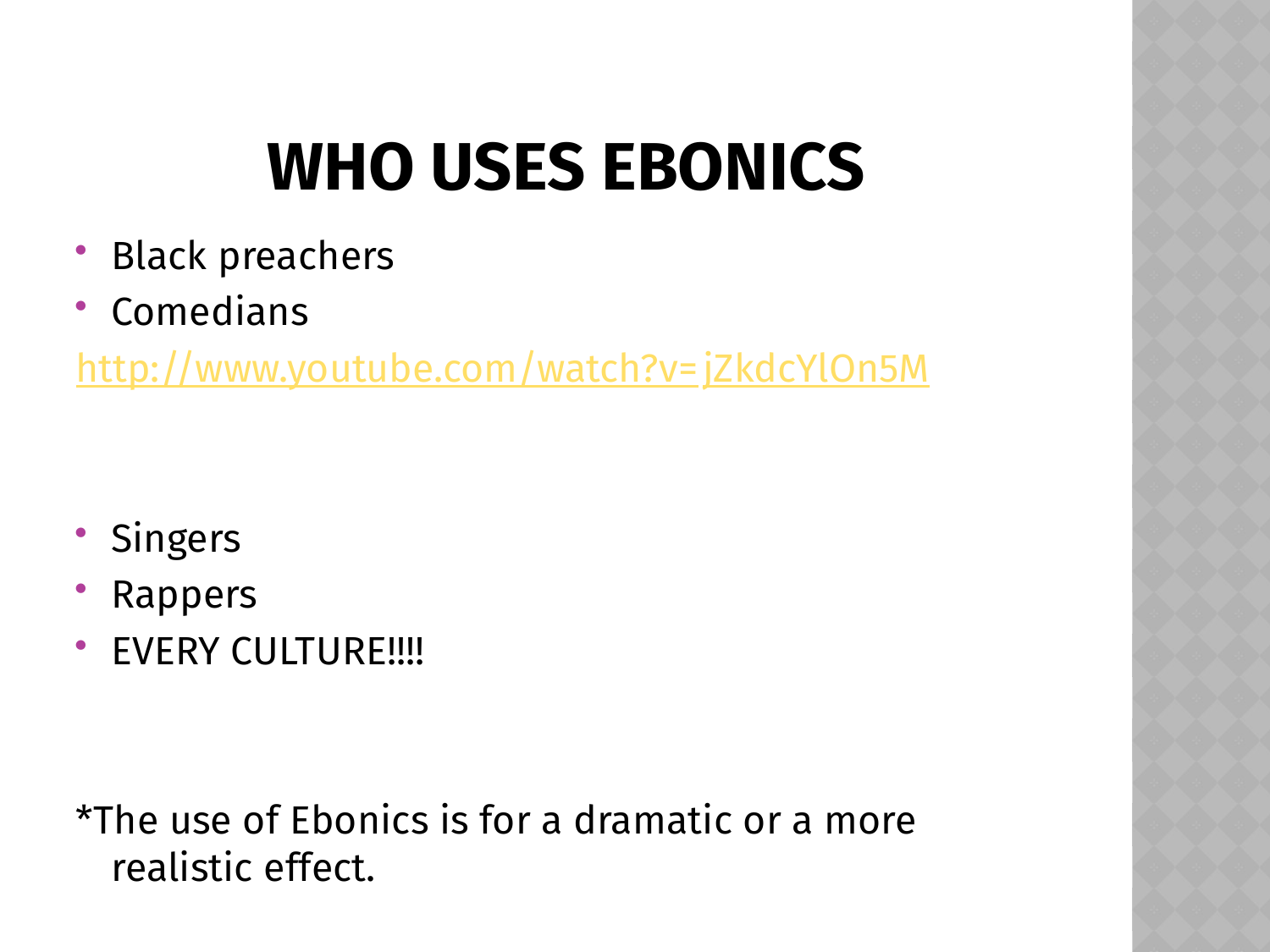

# Who uses ebonics
Black preachers
Comedians
http://www.youtube.com/watch?v=jZkdcYlOn5M

Singers
Rappers
EVERY CULTURE!!!!

*The use of Ebonics is for a dramatic or a more realistic effect.